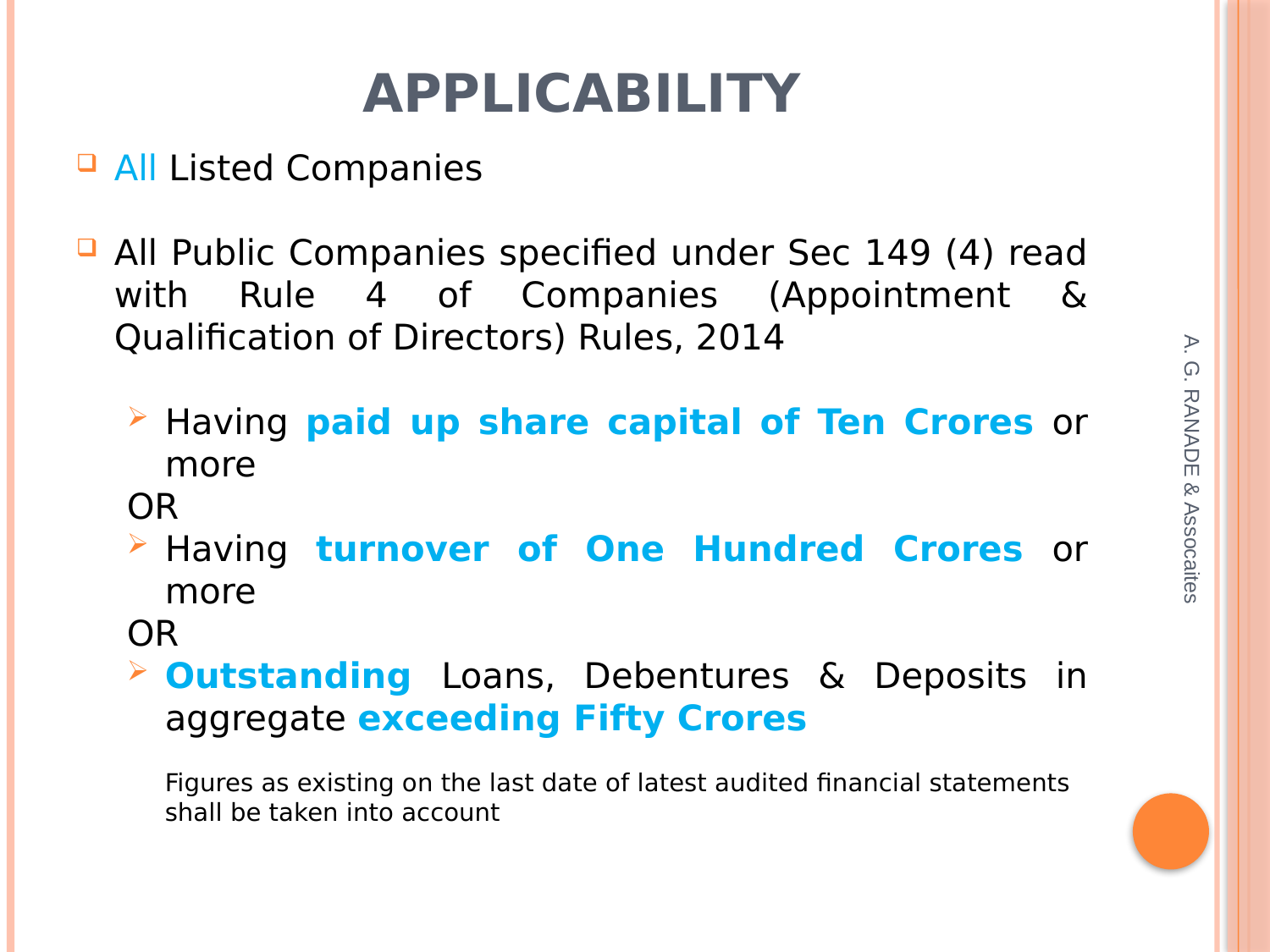

# applicability
All Listed Companies

All Public Companies specified under Sec 149 (4) read with Rule 4 of Companies (Appointment & Qualification of Directors) Rules, 2014

Having paid up share capital of Ten Crores or more
OR
Having turnover of One Hundred Crores or more
OR
Outstanding Loans, Debentures & Deposits in aggregate exceeding Fifty Crores

	Figures as existing on the last date of latest audited financial statements shall be taken into account

A. G. RANADE & Assocaites